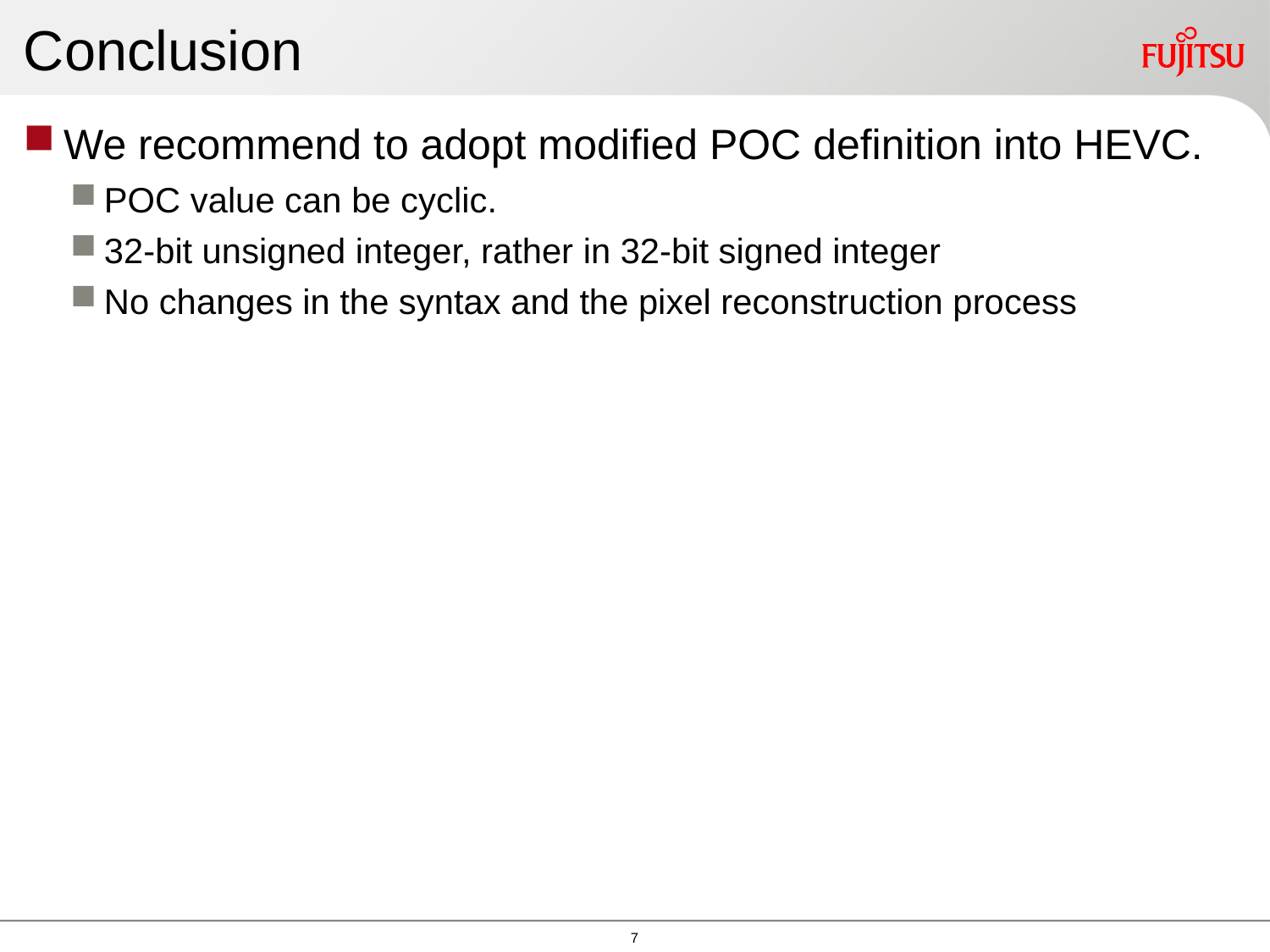

# Conclusion
We recommend to adopt modified POC definition into HEVC.
POC value can be cyclic.
32-bit unsigned integer, rather in 32-bit signed integer
No changes in the syntax and the pixel reconstruction process

7